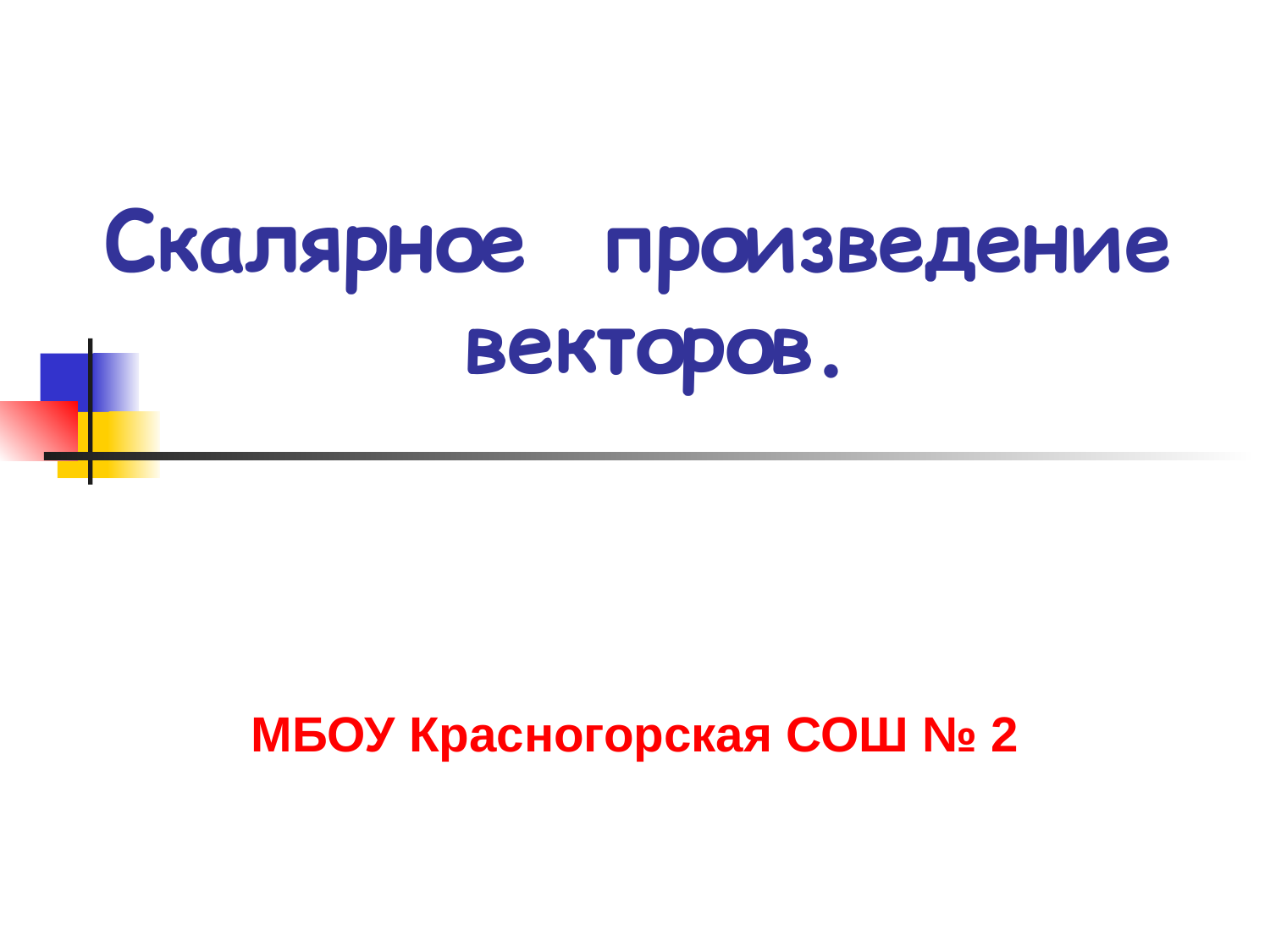

# Скалярное  произведение  векторов.

МБОУ Красногорская СОШ № 2